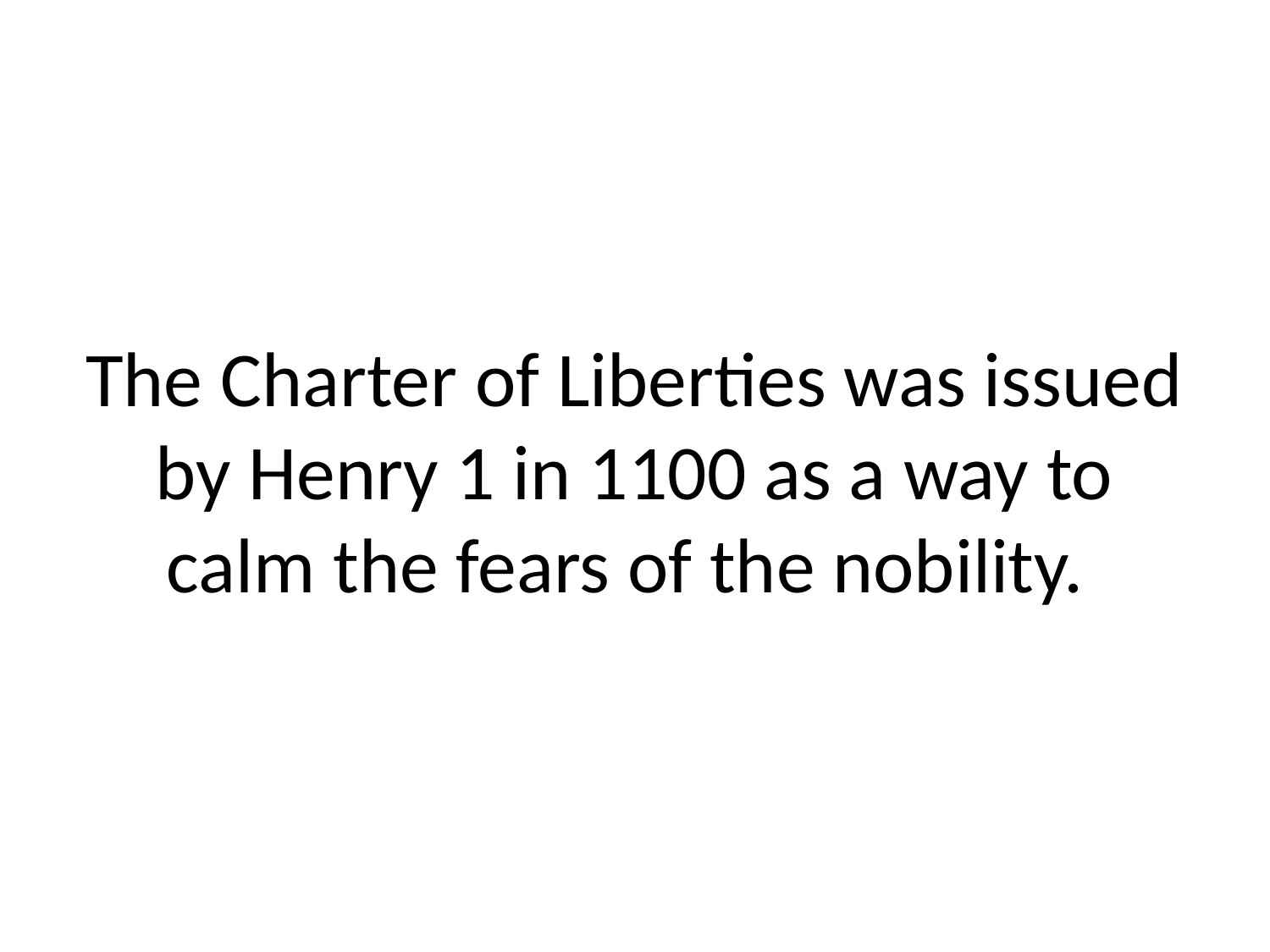

# The Charter of Liberties was issued by Henry 1 in 1100 as a way to calm the fears of the nobility.